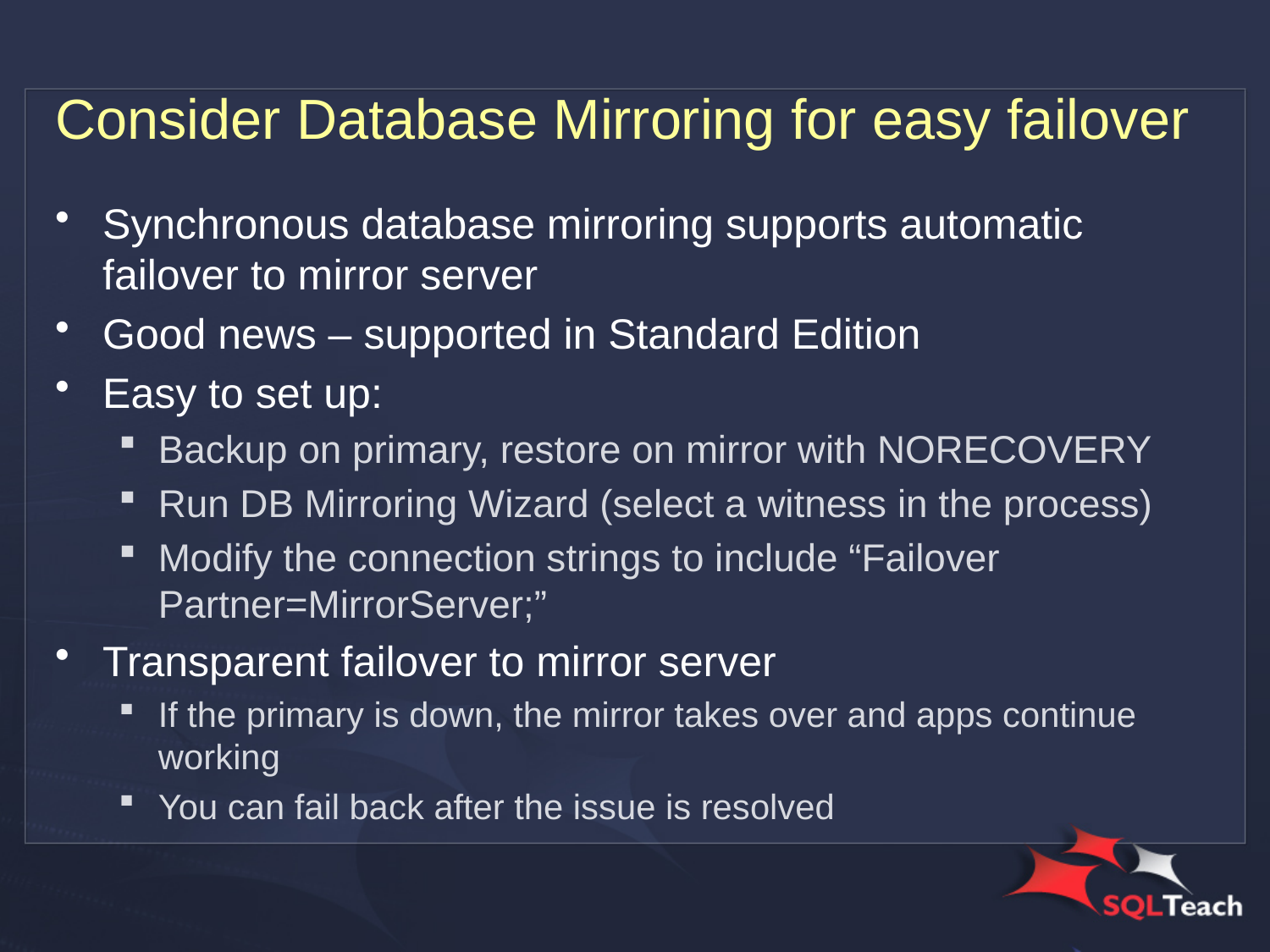

# Consider Database Mirroring for easy failover
Synchronous database mirroring supports automatic failover to mirror server
Good news – supported in Standard Edition
Easy to set up:
Backup on primary, restore on mirror with NORECOVERY
Run DB Mirroring Wizard (select a witness in the process)
Modify the connection strings to include “Failover Partner=MirrorServer;”
Transparent failover to mirror server
If the primary is down, the mirror takes over and apps continue working
You can fail back after the issue is resolved